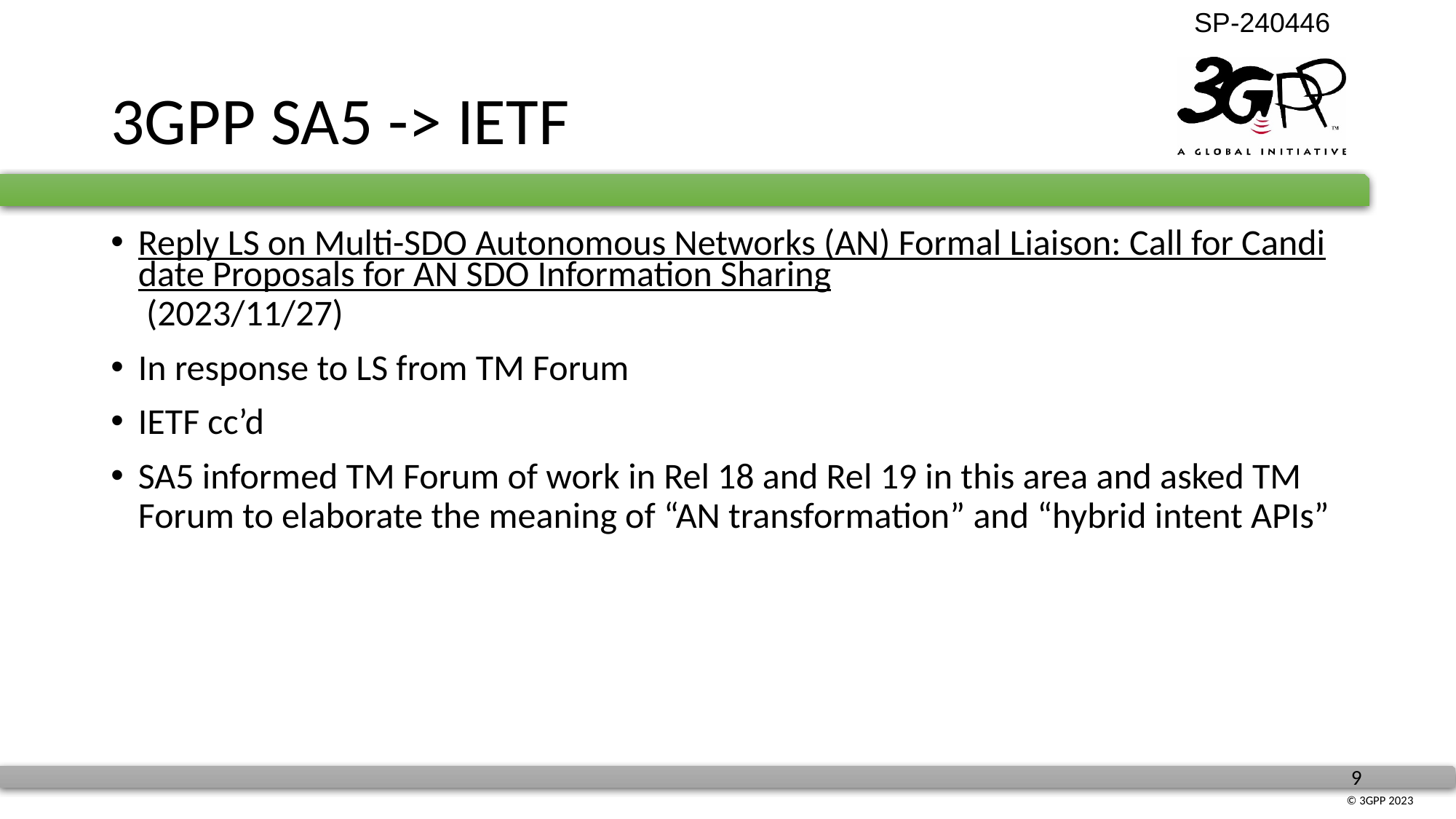

# 3GPP SA5 -> IETF
Reply LS on Multi-SDO Autonomous Networks (AN) Formal Liaison: Call for Candidate Proposals for AN SDO Information Sharing (2023/11/27)
In response to LS from TM Forum
IETF cc’d
SA5 informed TM Forum of work in Rel 18 and Rel 19 in this area and asked TM Forum to elaborate the meaning of “AN transformation” and “hybrid intent APIs”